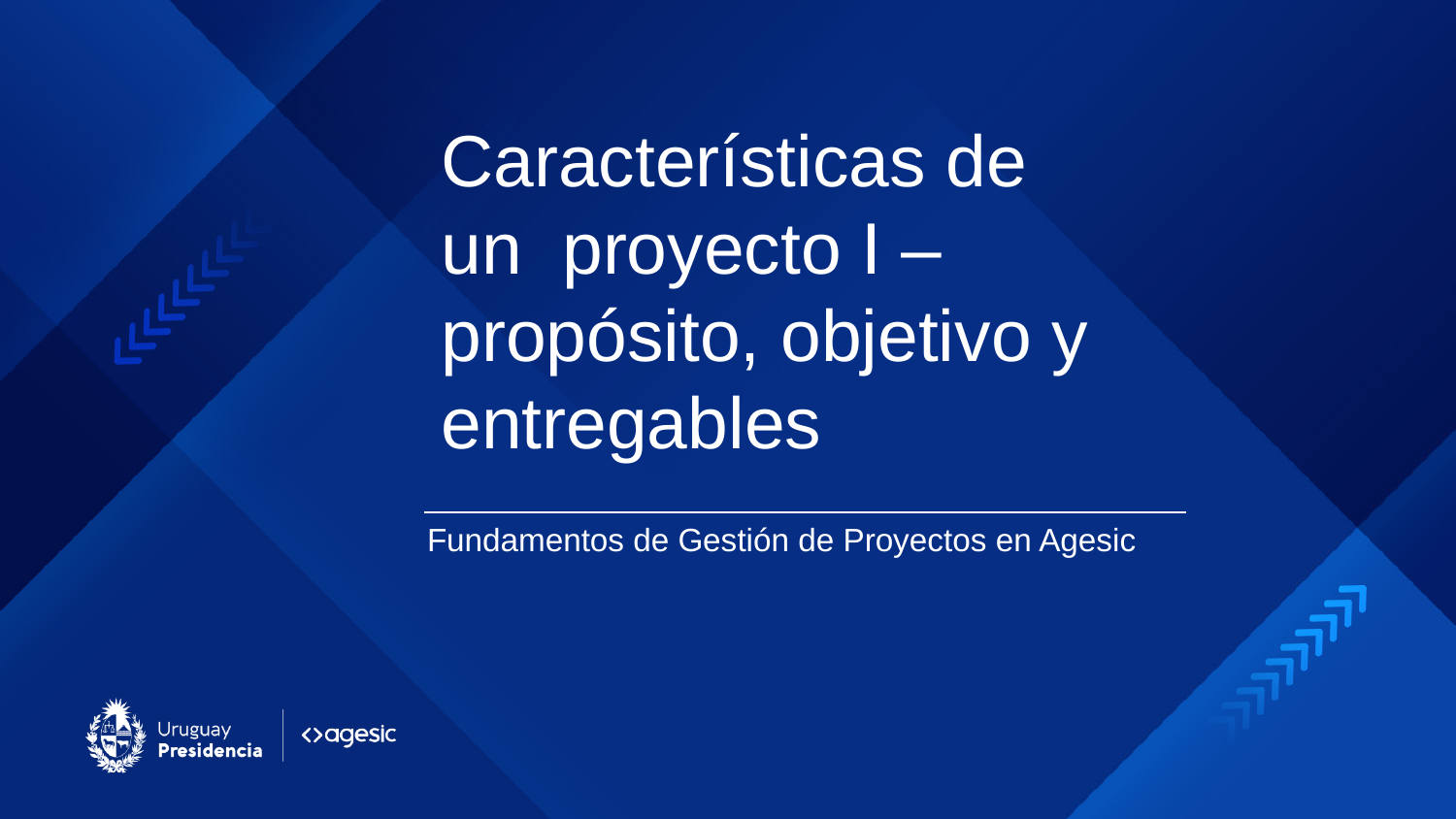

Características de
un  proyecto I – propósito, objetivo y entregables
Fundamentos de Gestión de Proyectos en Agesic